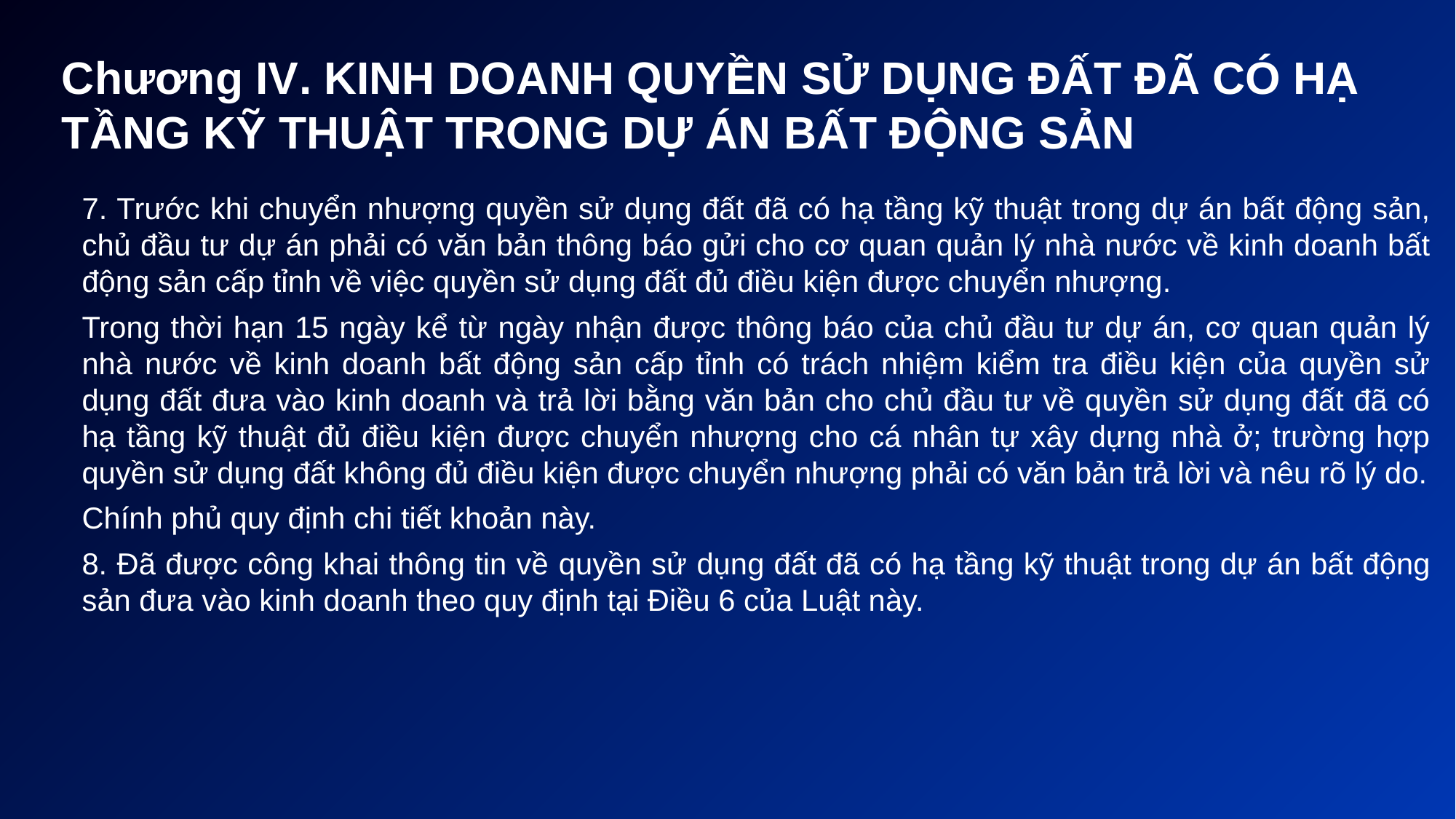

# Chương IV. KINH DOANH QUYỀN SỬ DỤNG ĐẤT ĐÃ CÓ HẠ TẦNG KỸ THUẬT TRONG DỰ ÁN BẤT ĐỘNG SẢN
7. Trước khi chuyển nhượng quyền sử dụng đất đã có hạ tầng kỹ thuật trong dự án bất động sản, chủ đầu tư dự án phải có văn bản thông báo gửi cho cơ quan quản lý nhà nước về kinh doanh bất động sản cấp tỉnh về việc quyền sử dụng đất đủ điều kiện được chuyển nhượng.
Trong thời hạn 15 ngày kể từ ngày nhận được thông báo của chủ đầu tư dự án, cơ quan quản lý nhà nước về kinh doanh bất động sản cấp tỉnh có trách nhiệm kiểm tra điều kiện của quyền sử dụng đất đưa vào kinh doanh và trả lời bằng văn bản cho chủ đầu tư về quyền sử dụng đất đã có hạ tầng kỹ thuật đủ điều kiện được chuyển nhượng cho cá nhân tự xây dựng nhà ở; trường hợp quyền sử dụng đất không đủ điều kiện được chuyển nhượng phải có văn bản trả lời và nêu rõ lý do.
Chính phủ quy định chi tiết khoản này.
8. Đã được công khai thông tin về quyền sử dụng đất đã có hạ tầng kỹ thuật trong dự án bất động sản đưa vào kinh doanh theo quy định tại Điều 6 của Luật này.